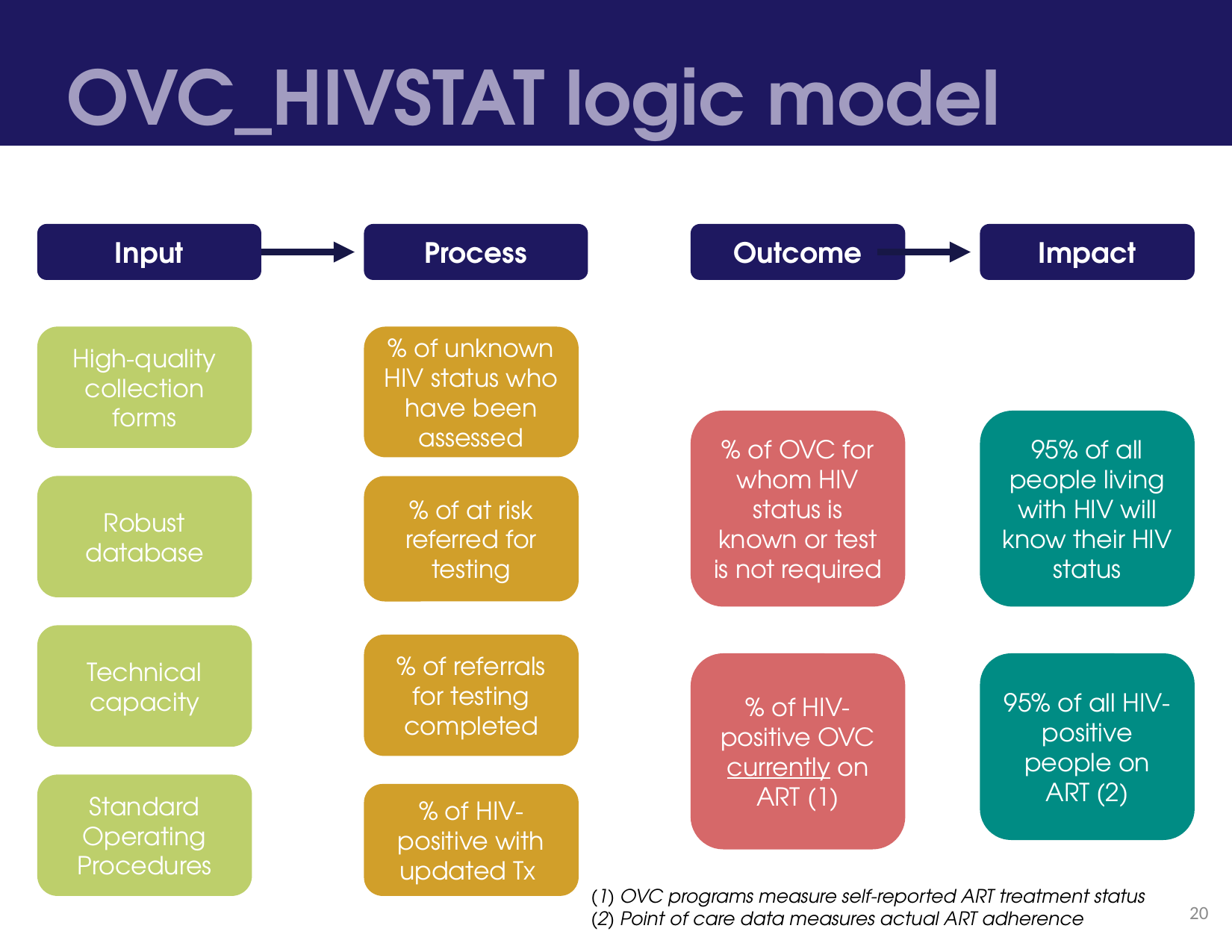

# OVC_HIVSTAT logic model
Input
Process
% of unknown HIV status who have been assessed
% of at risk referred for testing
% of referrals for testing completed
Outcome
Impact
High-quality collection forms
% of OVC for whom HIV status is known or test is not required
95% of all people living with HIV will know their HIV status
Robust database
Technical capacity
% of HIV- positive OVC currently on ART (1)
95% of all HIV- positive people on ART (2)
Standard Operating Procedures
% of HIV- positive with updated Tx
(1) OVC programs measure self-reported ART treatment status
(2) Point of care data measures actual ART adherence
20